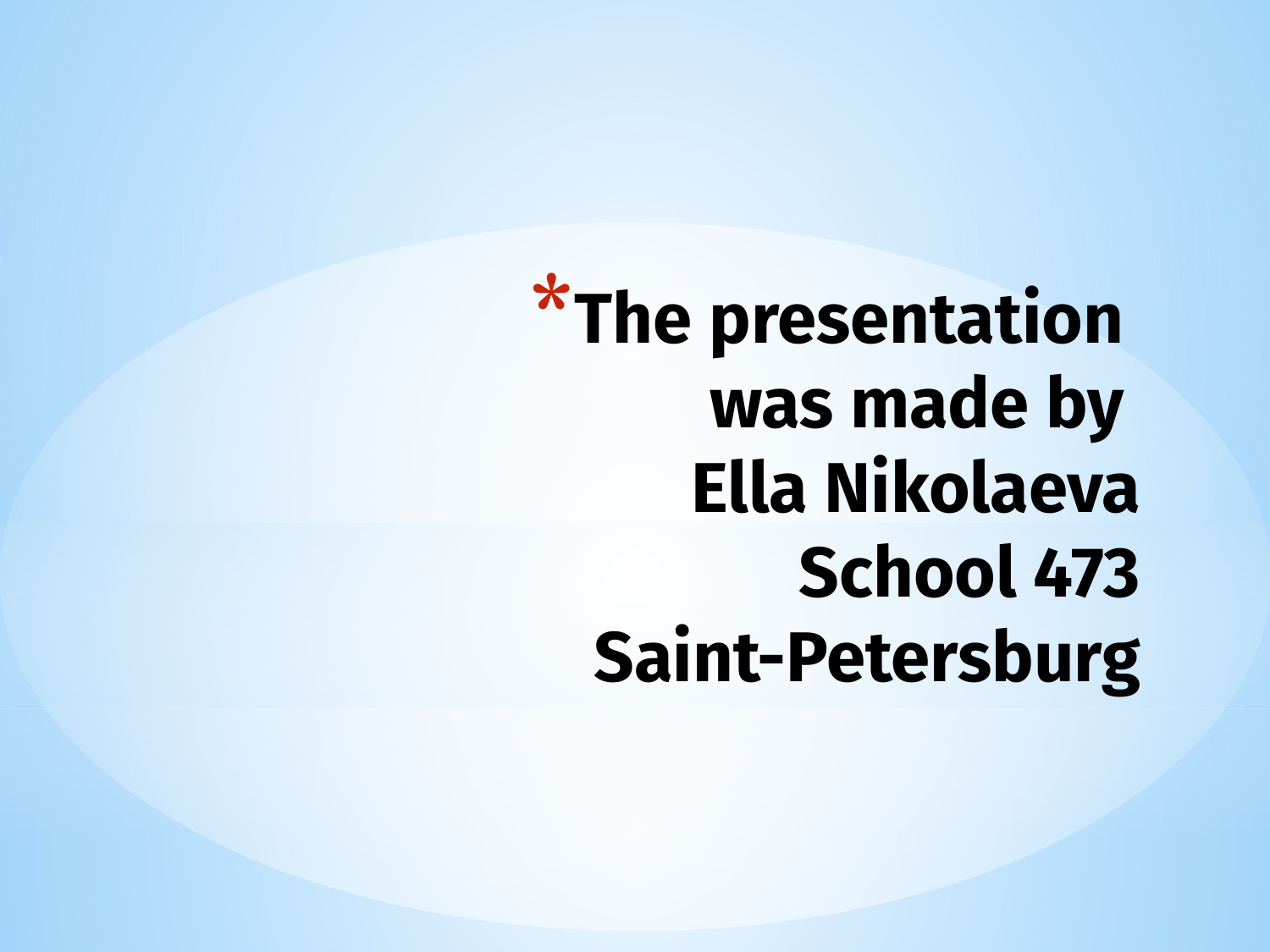

# The presentation was made by Ella Nikolaeva School 473 Saint-Petersburg